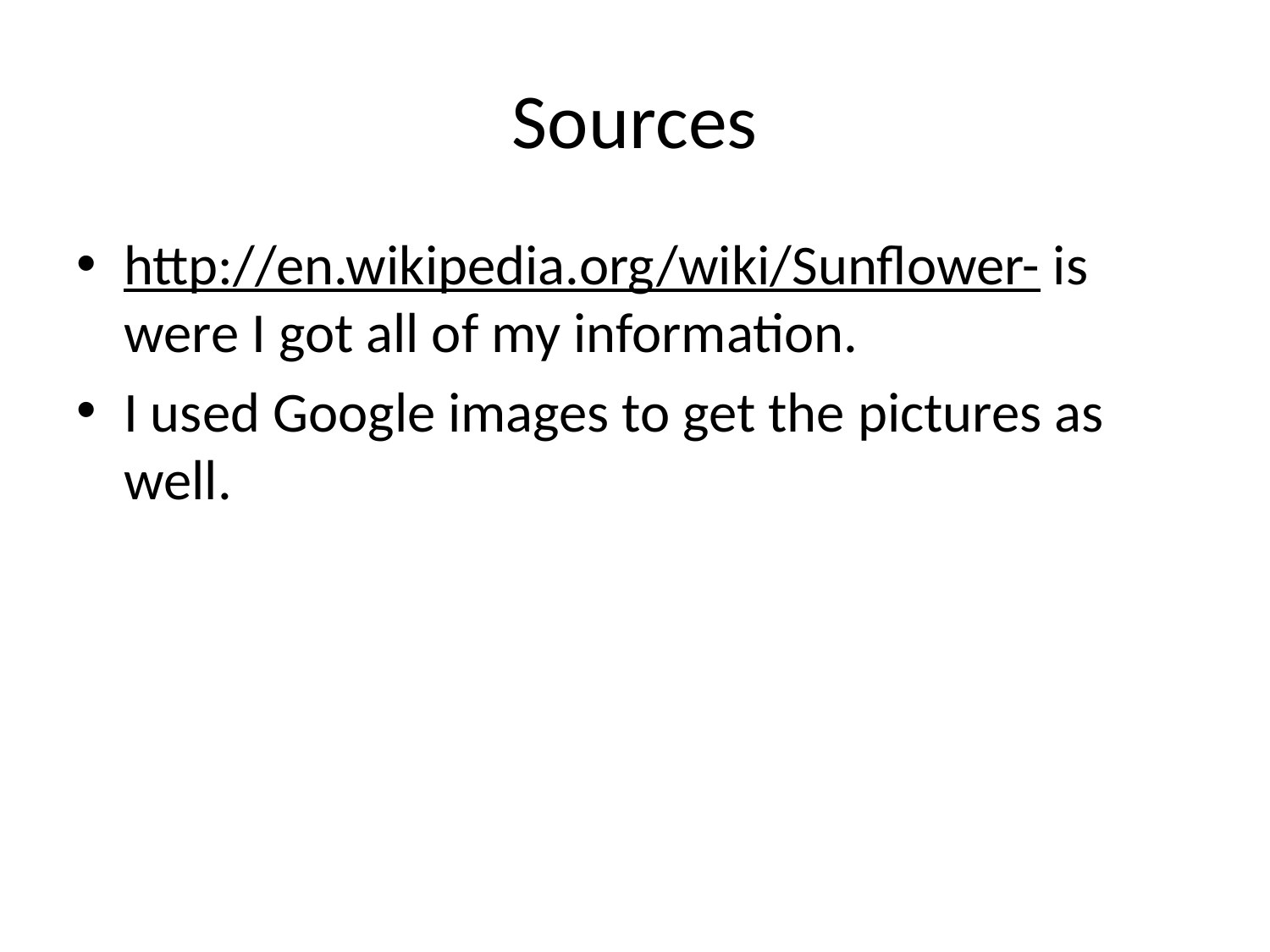

# Sources
http://en.wikipedia.org/wiki/Sunflower- is were I got all of my information.
I used Google images to get the pictures as well.